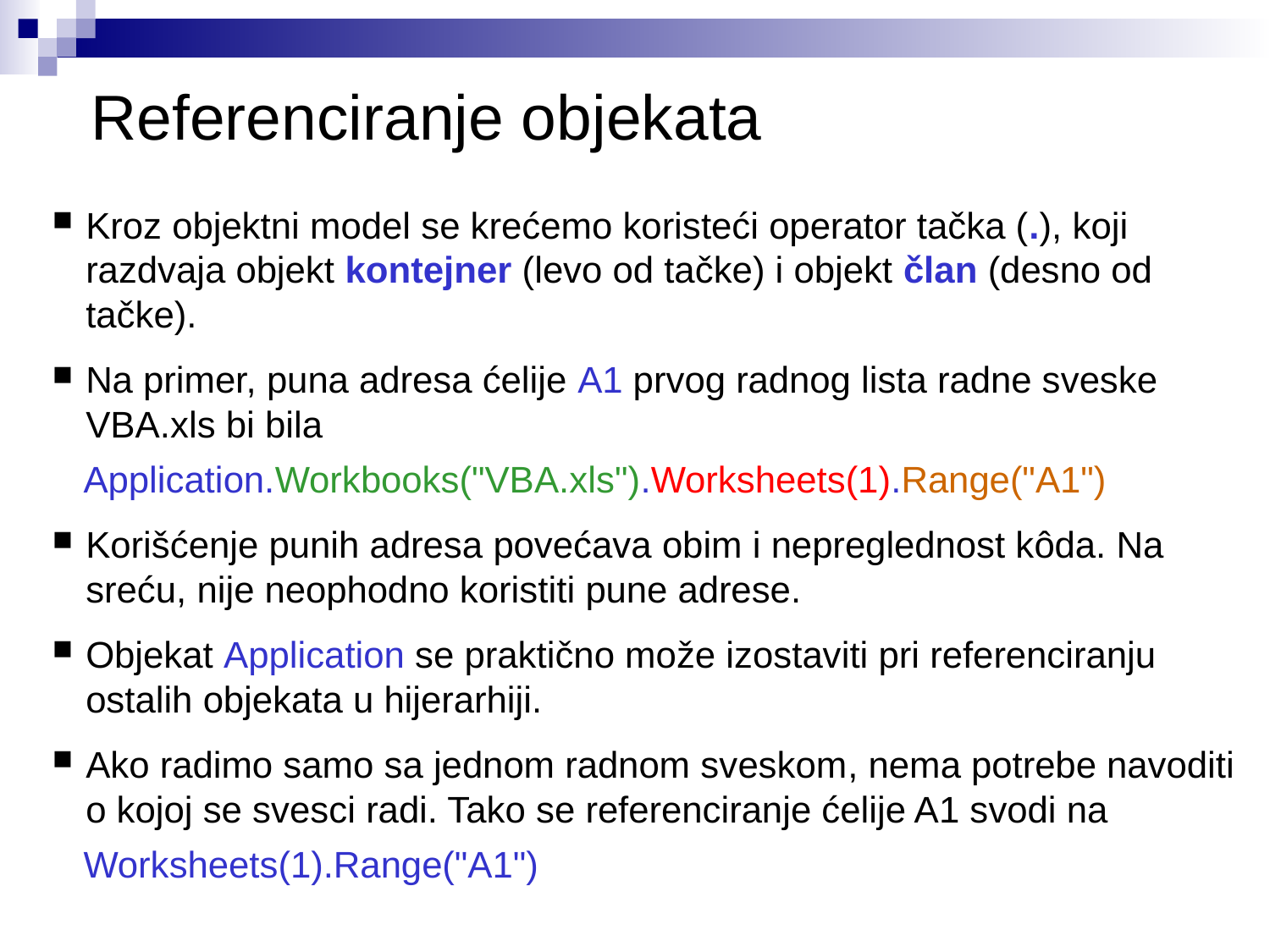

# Referenciranje objekata
Kroz objektni model se krećemo koristeći operator tačka (.), koji razdvaja objekt kontejner (levo od tačke) i objekt član (desno od tačke).
Na primer, puna adresa ćelije A1 prvog radnog lista radne sveske VBA.xls bi bila
   Application.Workbooks("VBA.xls").Worksheets(1).Range("A1")
Korišćenje punih adresa povećava obim i nepreglednost kôda. Na sreću, nije neophodno koristiti pune adrese.
Objekat Application se praktično može izostaviti pri referenciranju ostalih objekata u hijerarhiji.
Ako radimo samo sa jednom radnom sveskom, nema potrebe navoditi o kojoj se svesci radi. Tako se referenciranje ćelije A1 svodi na
   Worksheets(1).Range("A1")